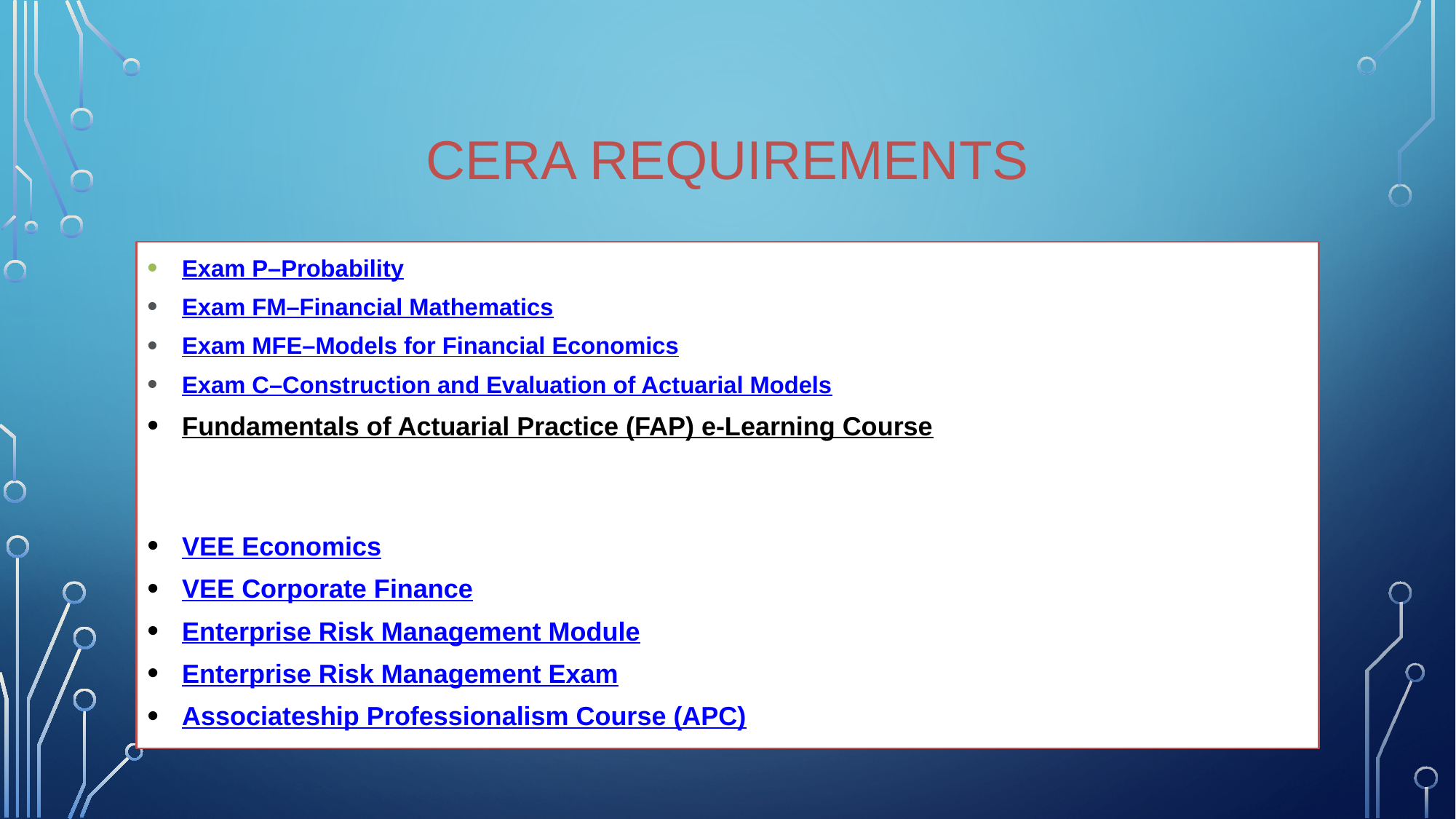

# CERA requirements
Exam P–Probability
Exam FM–Financial Mathematics
Exam MFE–Models for Financial Economics
Exam C–Construction and Evaluation of Actuarial Models
Fundamentals of Actuarial Practice (FAP) e-Learning Course

VEE Economics
VEE Corporate Finance
Enterprise Risk Management Module
Enterprise Risk Management Exam
Associateship Professionalism Course (APC)